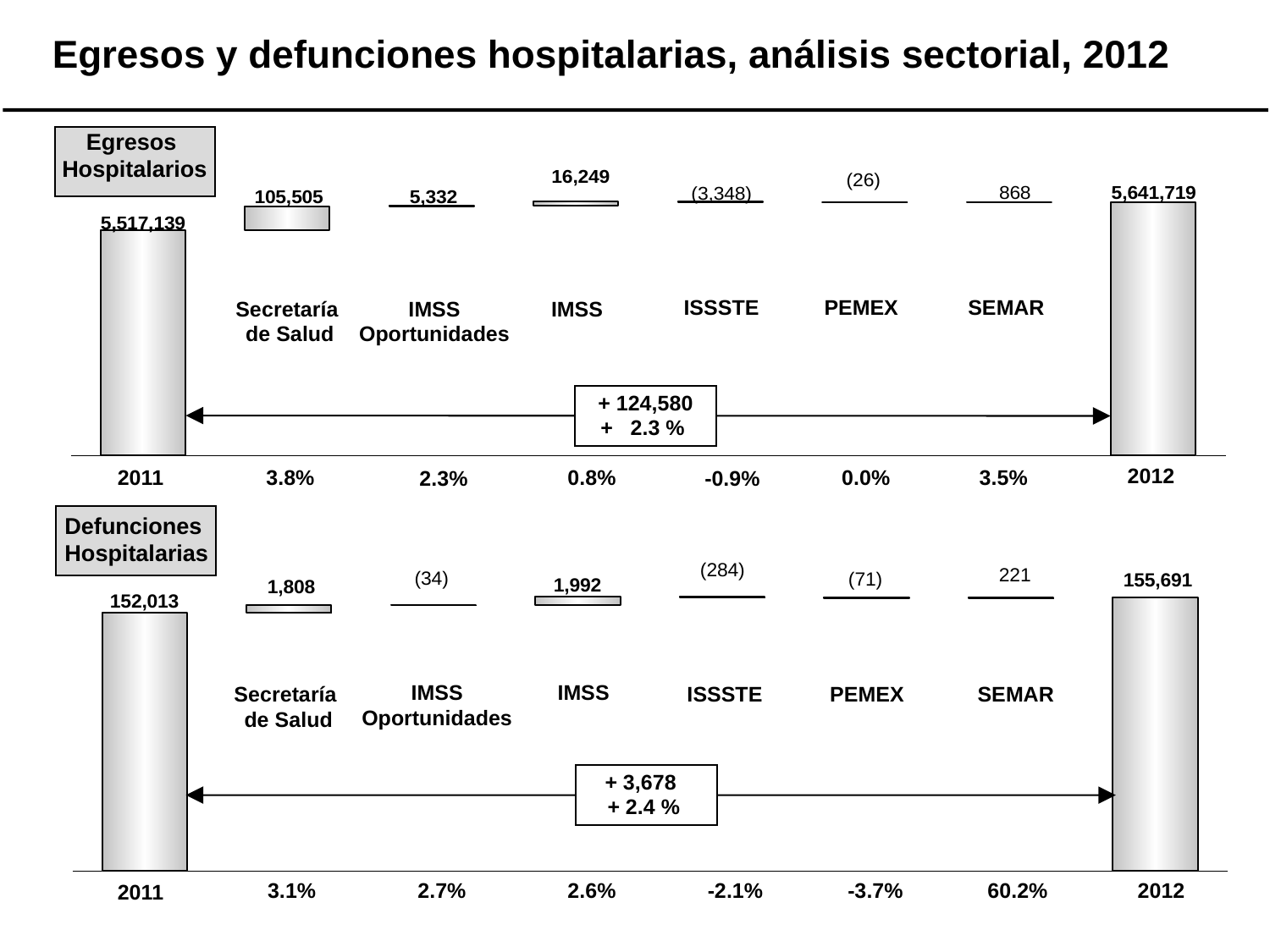

Egresos y defunciones hospitalarias, análisis sectorial, 2012
Egresos
Hospitalarios

### Chart

| Category | Est | Ouest |
|---|---|---|
| 2011 | None | 5517139.0 |
| Secretaria de Salud | 5517139.0 | 105505.0 |
| IMSS Oportunidades | 5622644.0 | 5332.0 |
| IMSS | 5627976.0 | 16249.0 |
| ISSSTE | 5640877.0 | 3348.0 |
| PEMEX | 5640851.0 | 26.0 |
| SEMAR | 5640851.0 | 868.0 |
| 2012 | None | 5641719.0 |
ISSSTE
PEMEX
SEMAR
Secretaría
de Salud
IMSS
Oportunidades
IMSS
+ 124,580
+   2.3 %

2012
2011
3.8%
0.8%
0.0%
3.5%
2.3%
-0.9%
Defunciones
Hospitalarias

### Chart

| Category | Est | Ouest |
|---|---|---|
| 2011 | None | 152013.0 |
| Secretaria de Salud | 152013.0 | 1808.0 |
| IMSS Oportunidades | 153821.0 | 50.0 |
| IMSS | 153871.0 | 1992.0 |
| ISSSTE | 155579.0 | 284.0 |
| PEMEX | 155508.0 | 71.0 |
| SEMAR | 155508.0 | 183.0 |
| 2012 | None | 155691.0 |
IMSS
IMSS
Oportunidades
ISSSTE
PEMEX
SEMAR
Secretaría
de Salud
+ 3,678
+ 2.4 %

3.1%
2.7%
2.6%
-2.1%
-3.7%
60.2%
2012
2011